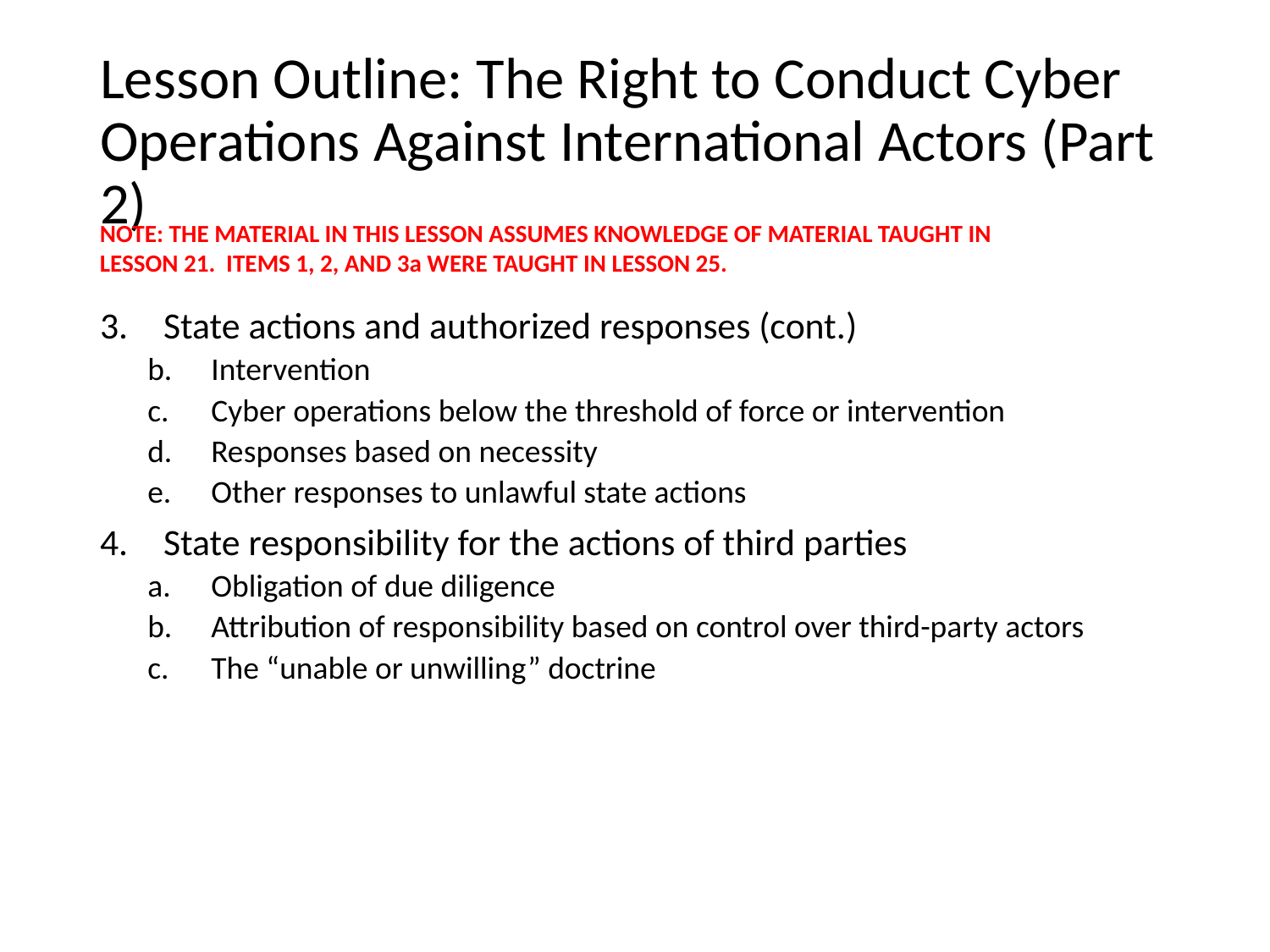

# Lesson Outline: The Right to Conduct Cyber Operations Against International Actors (Part 2)
NOTE: THE MATERIAL IN THIS LESSON ASSUMES KNOWLEDGE OF MATERIAL TAUGHT IN LESSON 21.  ITEMS 1, 2, AND 3a WERE TAUGHT IN LESSON 25.
State actions and authorized responses (cont.)
Intervention
Cyber operations below the threshold of force or intervention
Responses based on necessity
Other responses to unlawful state actions
State responsibility for the actions of third parties
Obligation of due diligence
Attribution of responsibility based on control over third-party actors
The “unable or unwilling” doctrine